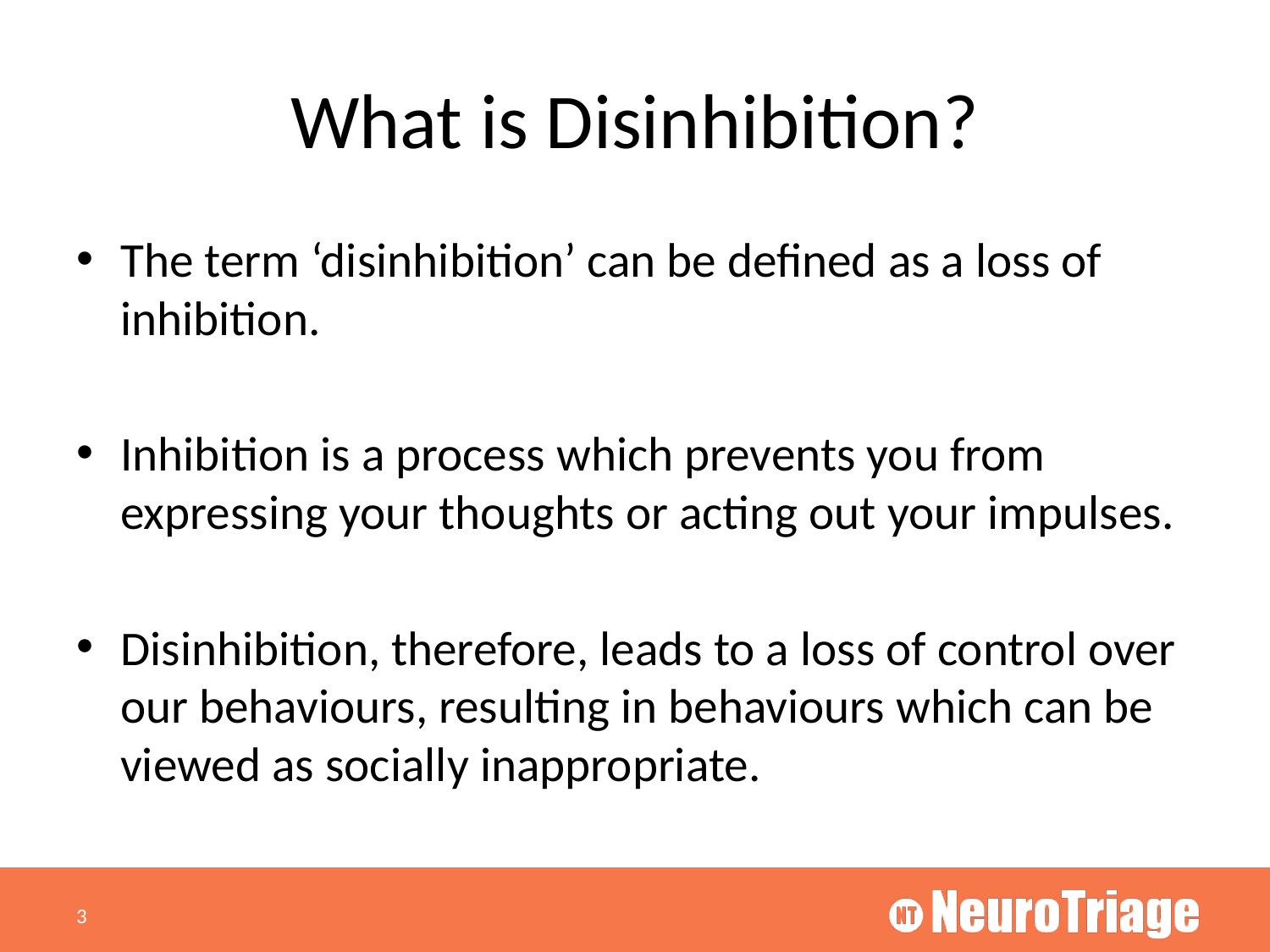

# What is Disinhibition?
The term ‘disinhibition’ can be defined as a loss of inhibition.

Inhibition is a process which prevents you from expressing your thoughts or acting out your impulses.

Disinhibition, therefore, leads to a loss of control over our behaviours, resulting in behaviours which can be viewed as socially inappropriate.

3